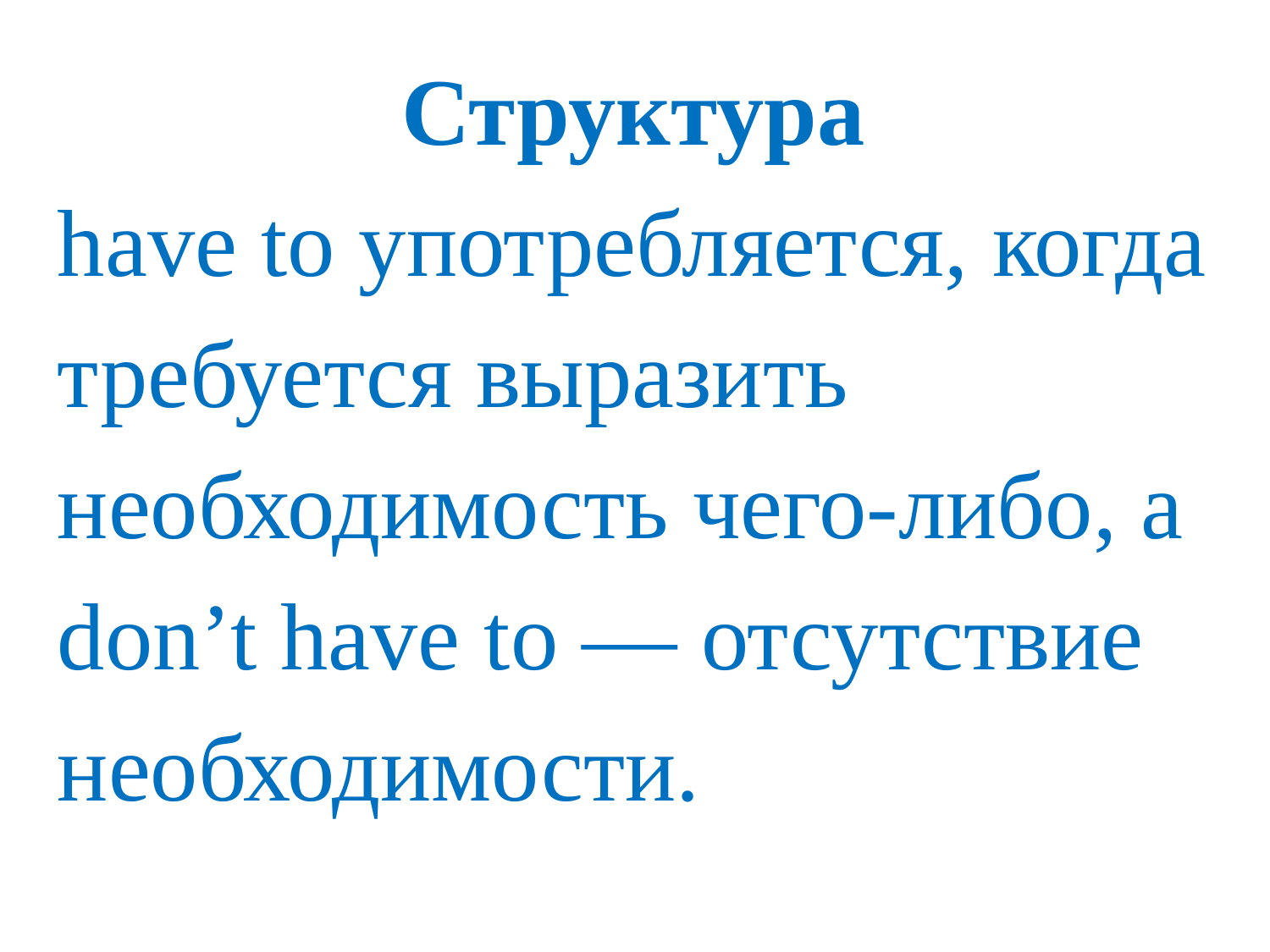

Структура
have to употребляется, когда требуется выразить необходимость чего-либо, a don’t have to — отсутствие необходимости.